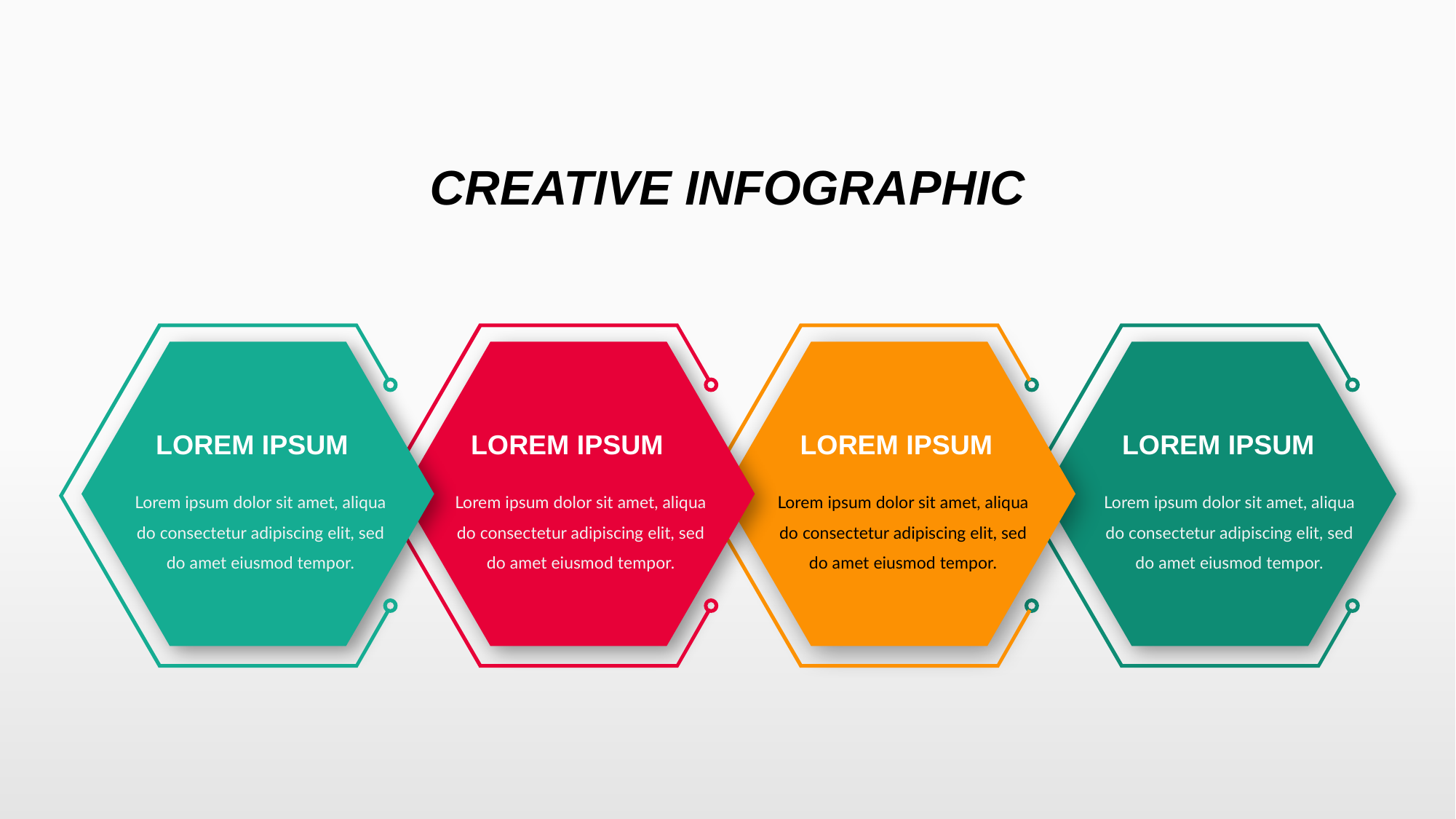

CREATIVE INFOGRAPHIC

LOREM IPSUM
LOREM IPSUM
LOREM IPSUM
LOREM IPSUM
Lorem ipsum dolor sit amet, aliqua do consectetur adipiscing elit, sed do amet eiusmod tempor.
Lorem ipsum dolor sit amet, aliqua do consectetur adipiscing elit, sed do amet eiusmod tempor.
Lorem ipsum dolor sit amet, aliqua do consectetur adipiscing elit, sed do amet eiusmod tempor.
Lorem ipsum dolor sit amet, aliqua do consectetur adipiscing elit, sed do amet eiusmod tempor.